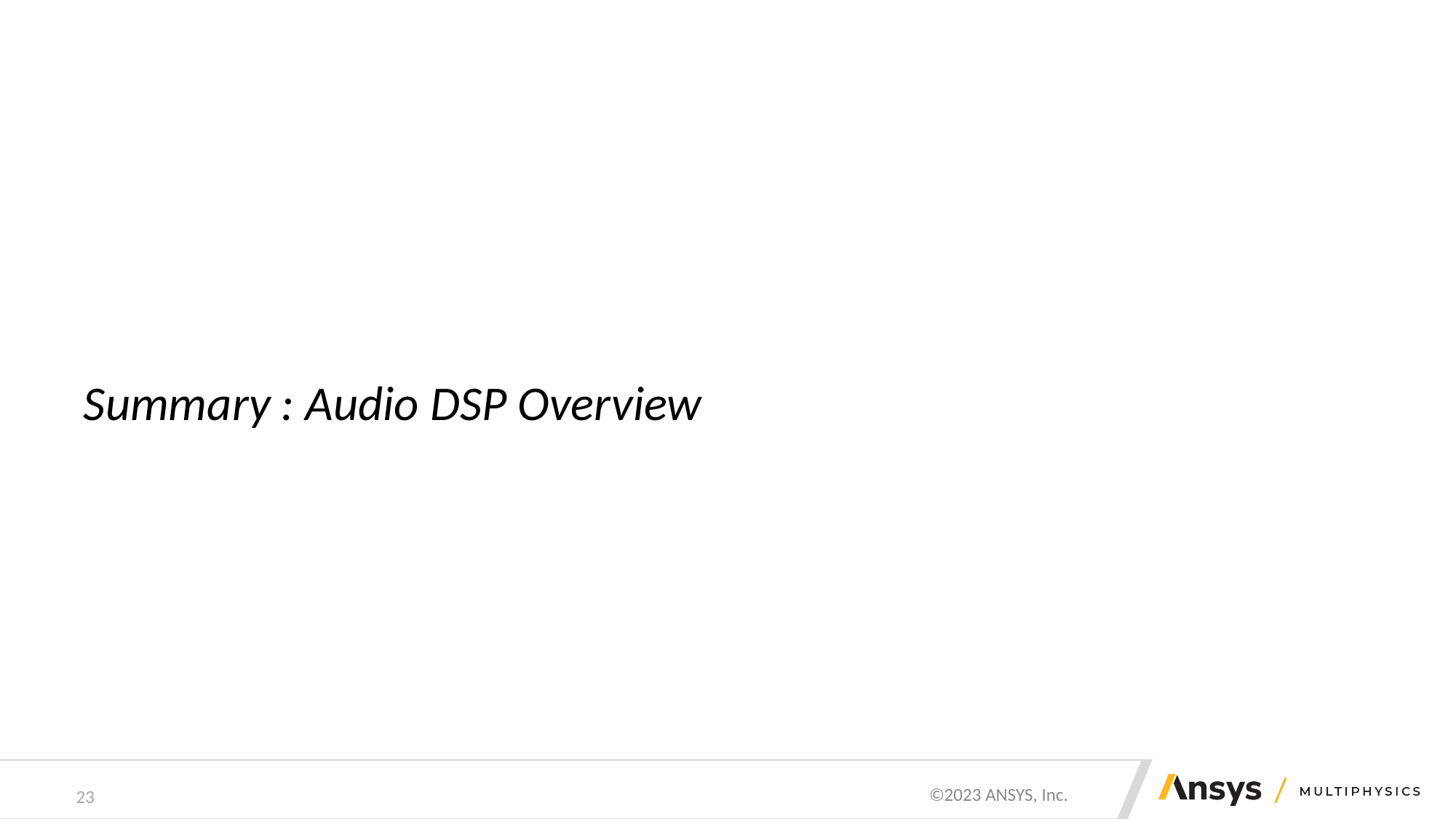

# Summary : Audio DSP Overview
23